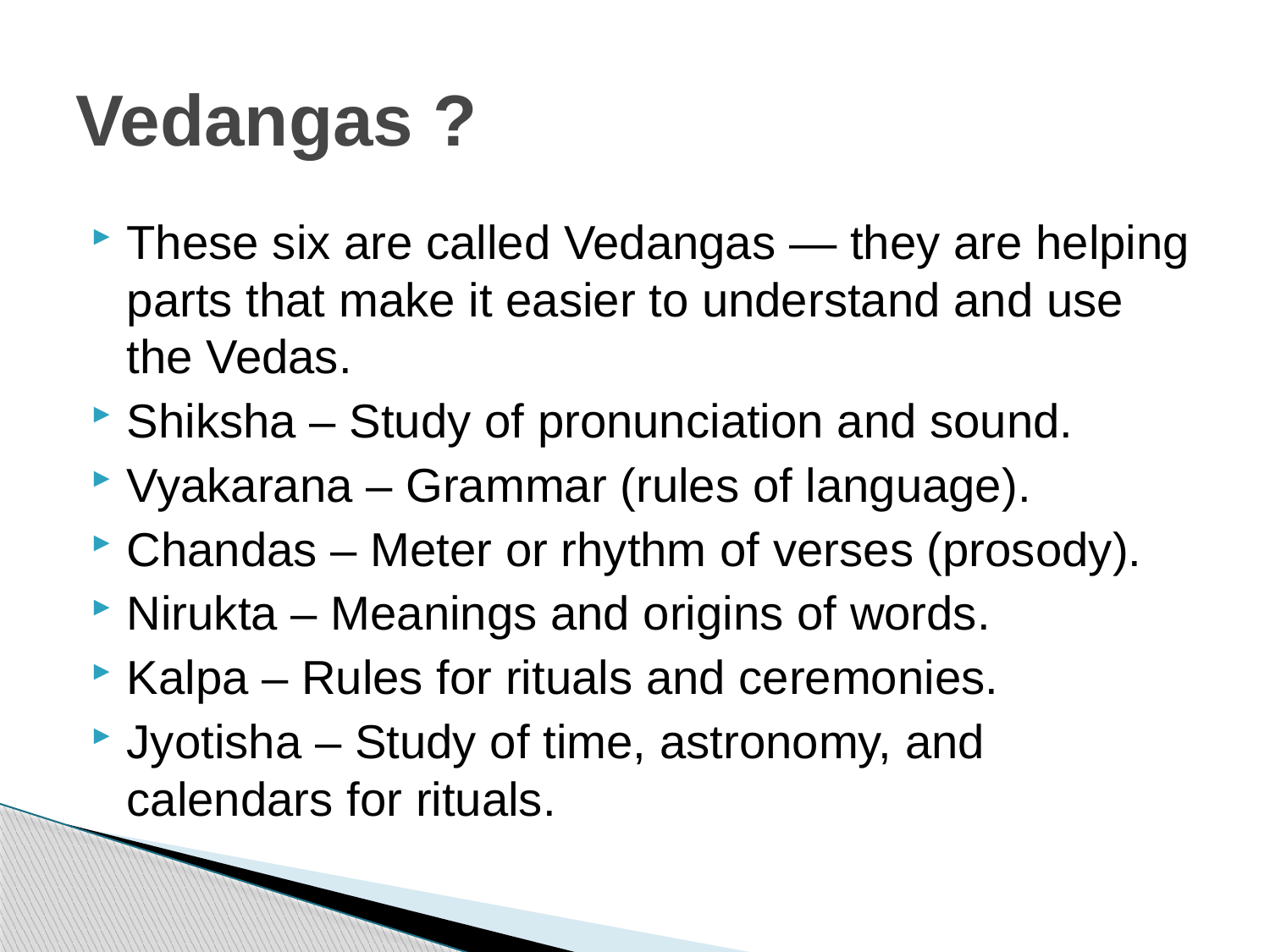

# Vedangas ?
These six are called Vedangas — they are helping parts that make it easier to understand and use the Vedas.
Shiksha – Study of pronunciation and sound.
Vyakarana – Grammar (rules of language).
Chandas – Meter or rhythm of verses (prosody).
Nirukta – Meanings and origins of words.
Kalpa – Rules for rituals and ceremonies.
Jyotisha – Study of time, astronomy, and calendars for rituals.